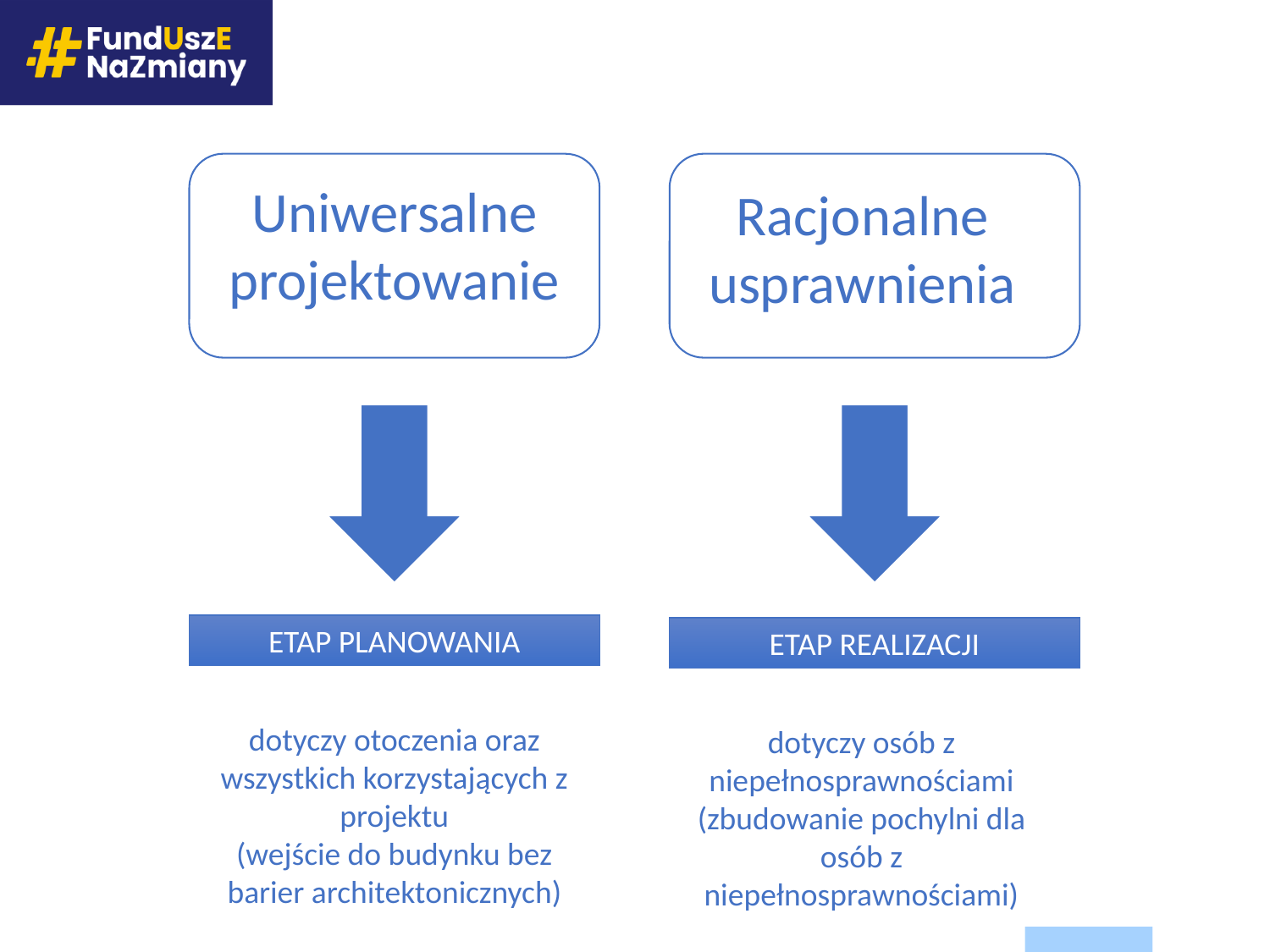

#

Uniwersalne projektowanie
Racjonalne usprawnienia

ETAP PLANOWANIA
ETAP REALIZACJI
dotyczy otoczenia oraz wszystkich korzystających z projektu
(wejście do budynku bez barier architektonicznych)
dotyczy osób z niepełnosprawnościami
(zbudowanie pochylni dla osób z niepełnosprawnościami)